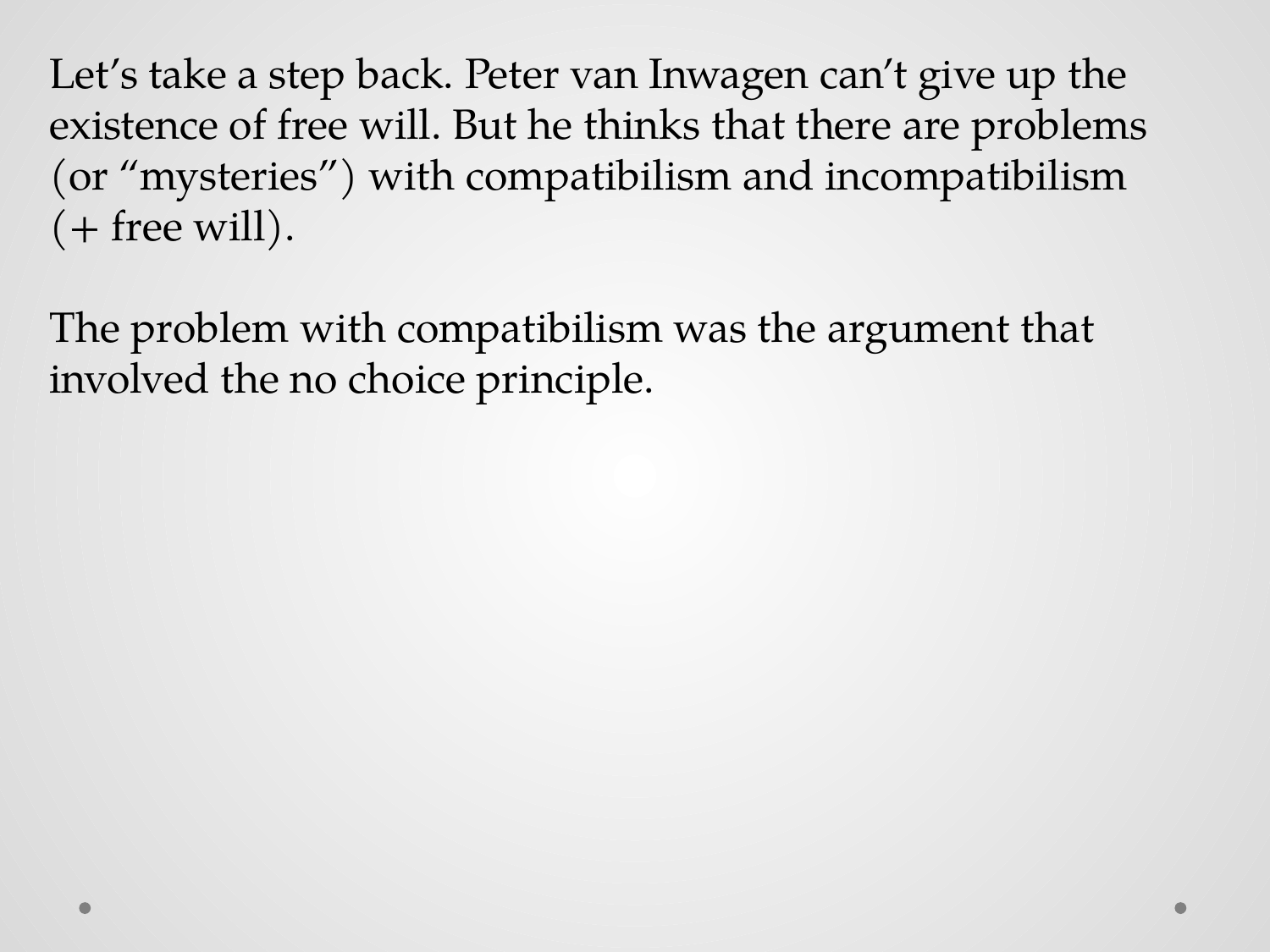

Let’s take a step back. Peter van Inwagen can’t give up the existence of free will. But he thinks that there are problems (or “mysteries”) with compatibilism and incompatibilism (+ free will).

The problem with compatibilism was the argument that involved the no choice principle.